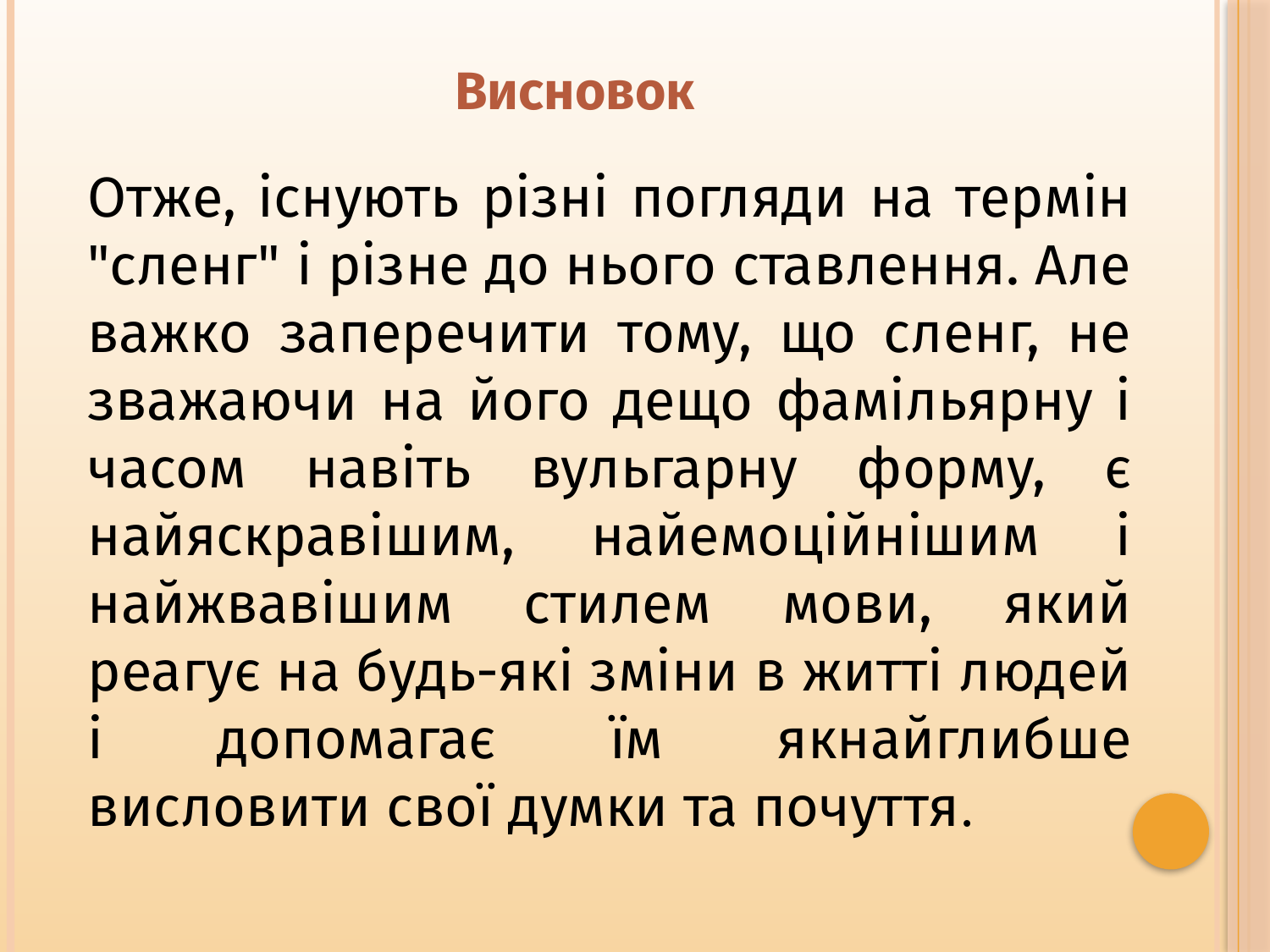

# Висновок
Отже, існують різні погляди на термін "сленг" і різне до нього ставлення. Але важко заперечити тому, що сленг, не зважаючи на його дещо фамільярну і часом навіть вульгарну форму, є найяскравішим, найемоційнішим і найжвавішим стилем мови, який реагує на будь-які зміни в житті людей і допомагає їм якнайглибше висловити свої думки та почуття.